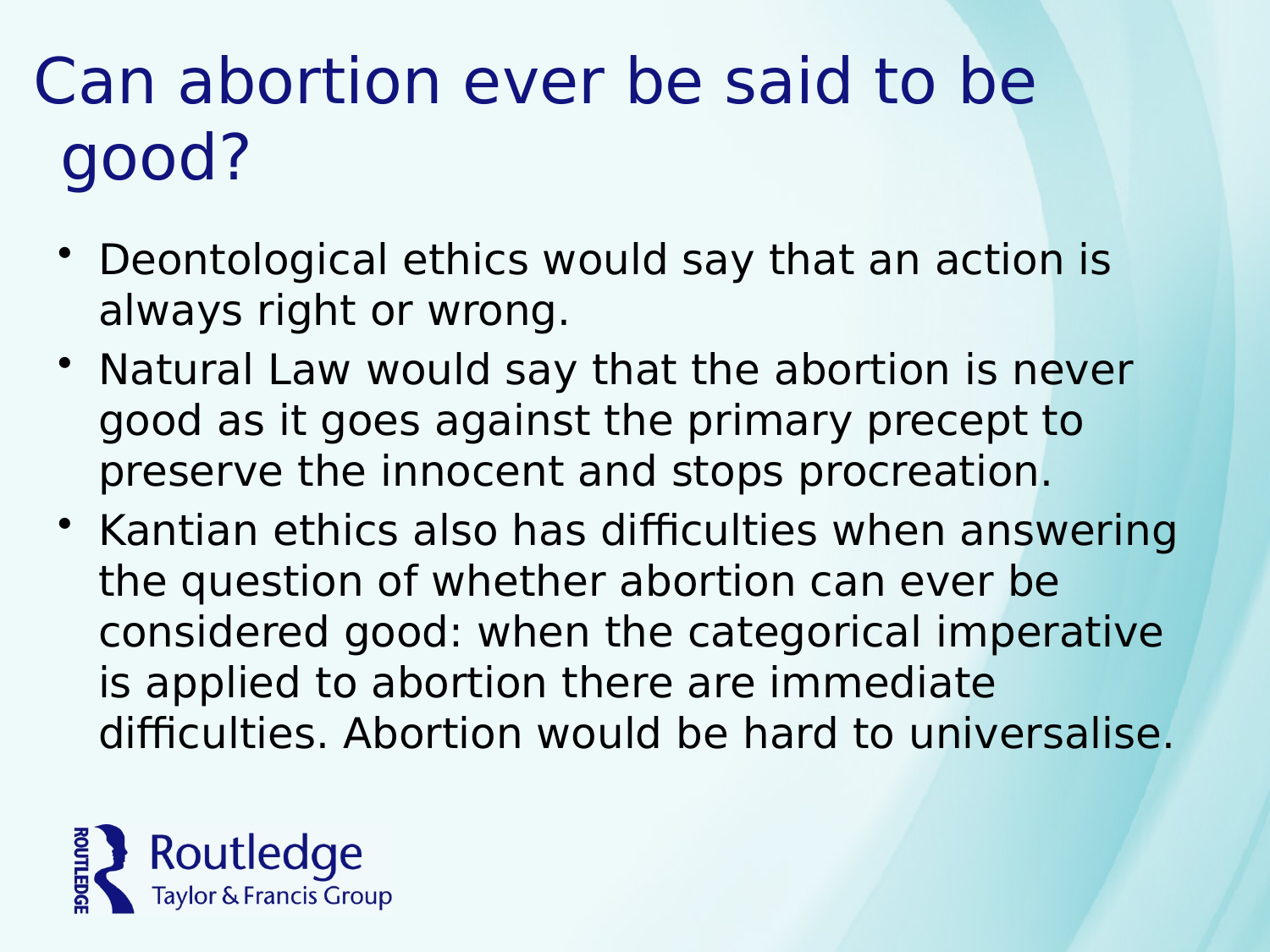

# Can abortion ever be said to be good?
Deontological ethics would say that an action is always right or wrong.
Natural Law would say that the abortion is never good as it goes against the primary precept to preserve the innocent and stops procreation.
Kantian ethics also has difficulties when answering the question of whether abortion can ever be considered good: when the categorical imperative is applied to abortion there are immediate difficulties. Abortion would be hard to universalise.